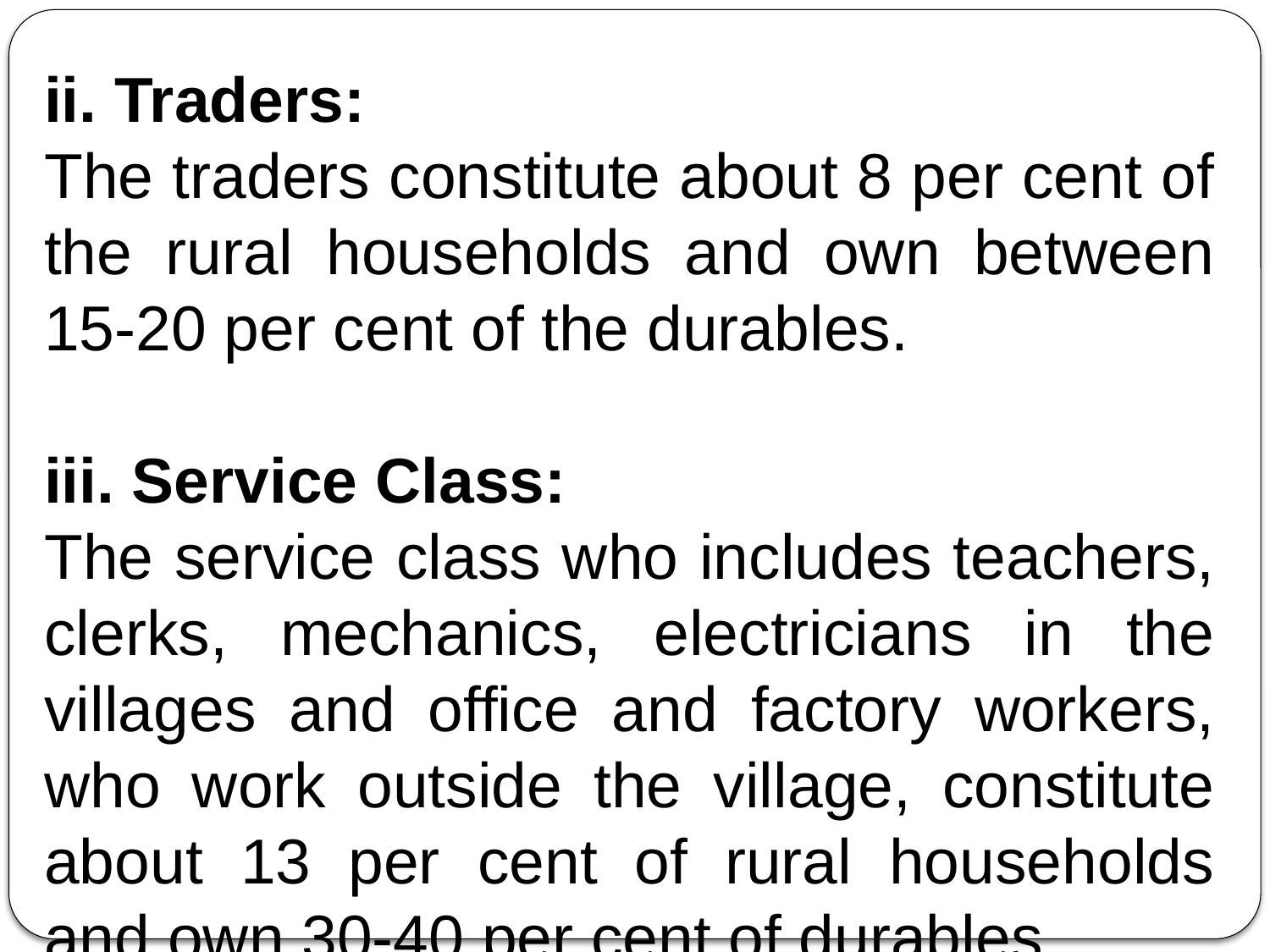

ii. Traders:
The traders constitute about 8 per cent of the rural households and own between 15-20 per cent of the durables.

iii. Service Class:
The service class who includes teachers, clerks, mechanics, electricians in the villages and office and factory workers, who work outside the village, constitute about 13 per cent of rural households and own 30-40 per cent of durables.